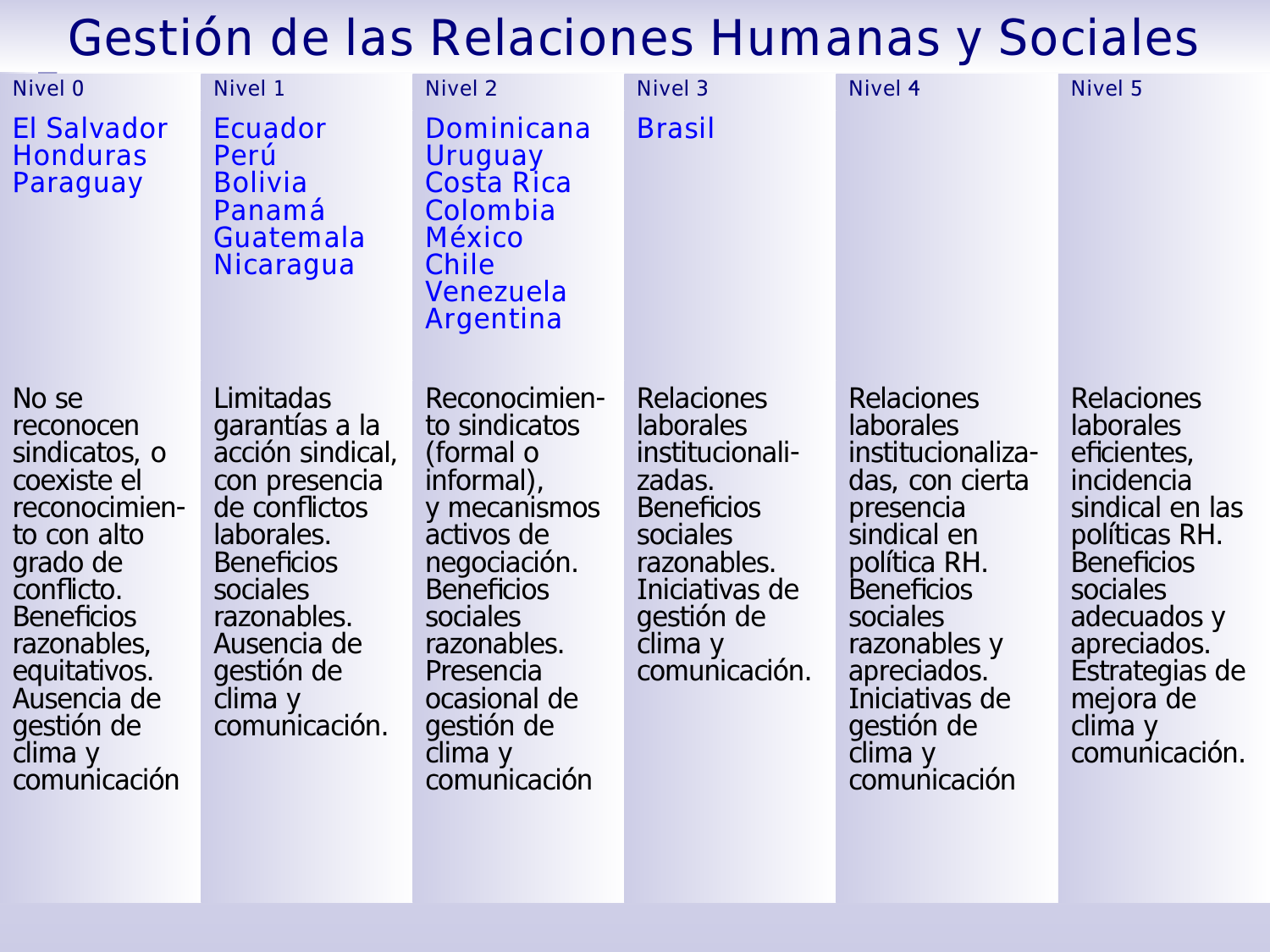

Gestión de las Relaciones Humanas y Sociales
| Nivel 0 | Nivel 1 | Nivel 2 | Nivel 3 | Nivel 4 | Nivel 5 |
| --- | --- | --- | --- | --- | --- |
| El Salvador Honduras Paraguay | Ecuador Perú Bolivia Panamá Guatemala Nicaragua | Dominicana Uruguay Costa Rica Colombia México Chile Venezuela Argentina | Brasil |  |  |
| No se reconocen sindicatos, o coexiste el reconocimien-to con alto grado de conflicto. Beneficios razonables, equitativos. Ausencia de gestión de clima y comunicación | Limitadas garantías a la acción sindical, con presencia de conflictos laborales. Beneficios sociales razonables. Ausencia de gestión de clima y comunicación. | Reconocimien-to sindicatos (formal o informal), y mecanismos activos de negociación. Beneficios sociales razonables. Presencia ocasional de gestión de clima y comunicación | Relaciones laborales institucionali-zadas. Beneficios sociales razonables. Iniciativas de gestión de clima y comunicación. | Relaciones laborales institucionaliza-das, con cierta presencia sindical en política RH. Beneficios sociales razonables y apreciados. Iniciativas de gestión de clima y comunicación | Relaciones laborales eficientes, incidencia sindical en las políticas RH. Beneficios sociales adecuados y apreciados. Estrategias de mejora de clima y comunicación. |